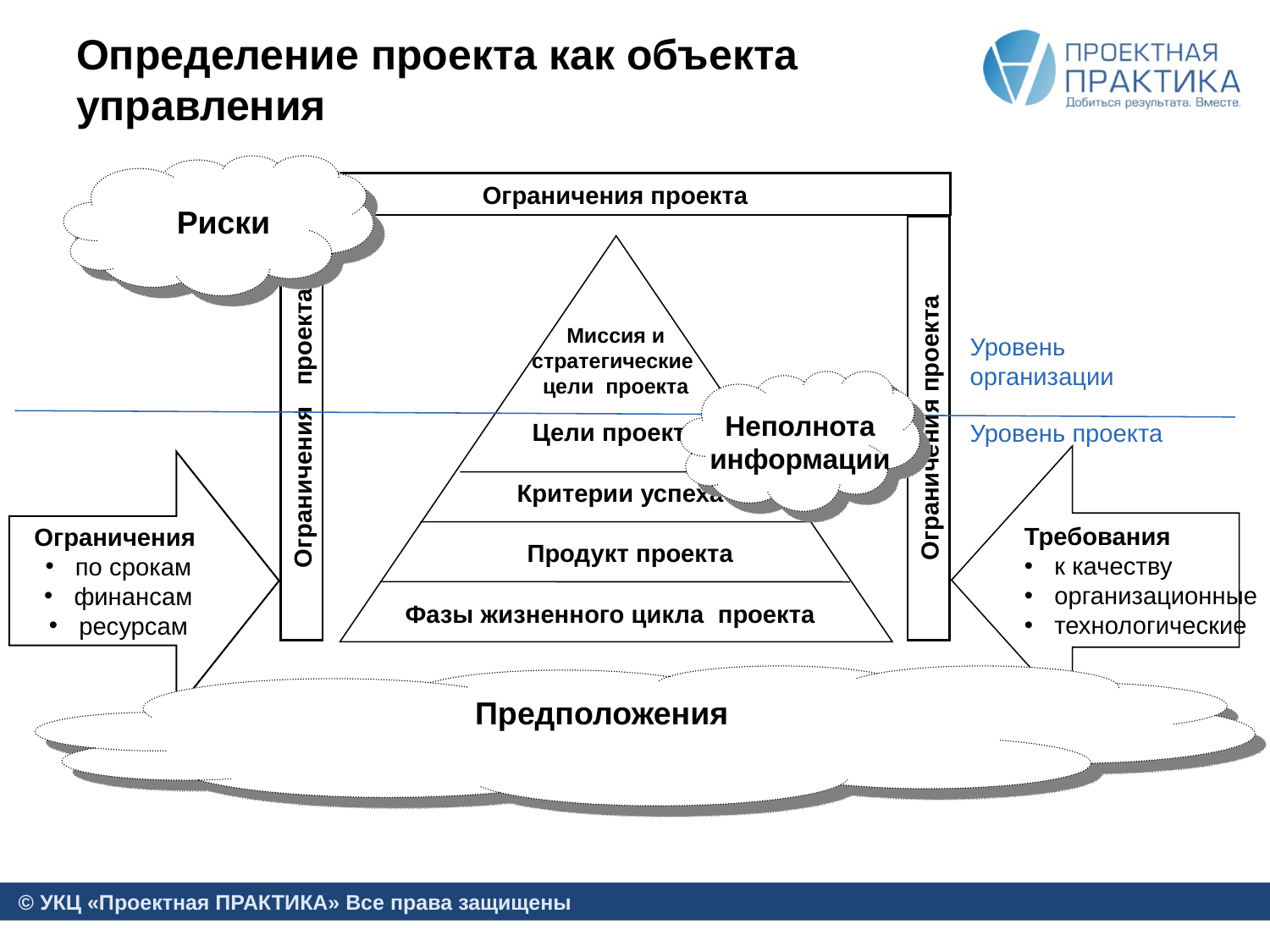

# Определение проекта как объекта управления

Риски
Ограничения проекта

Миссия и стратегические
цели  проекта
Уровень организации

Неполнота информации
Ограничения проекта
Ограничения   проекта
Цели проекта

Уровень проекта
Требования
к качеству
организационные
технологические
Ограничения
по срокам
финансам
ресурсам

Критерии успеха

Продукт проекта

Фазы жизненного цикла  проекта
Предположения